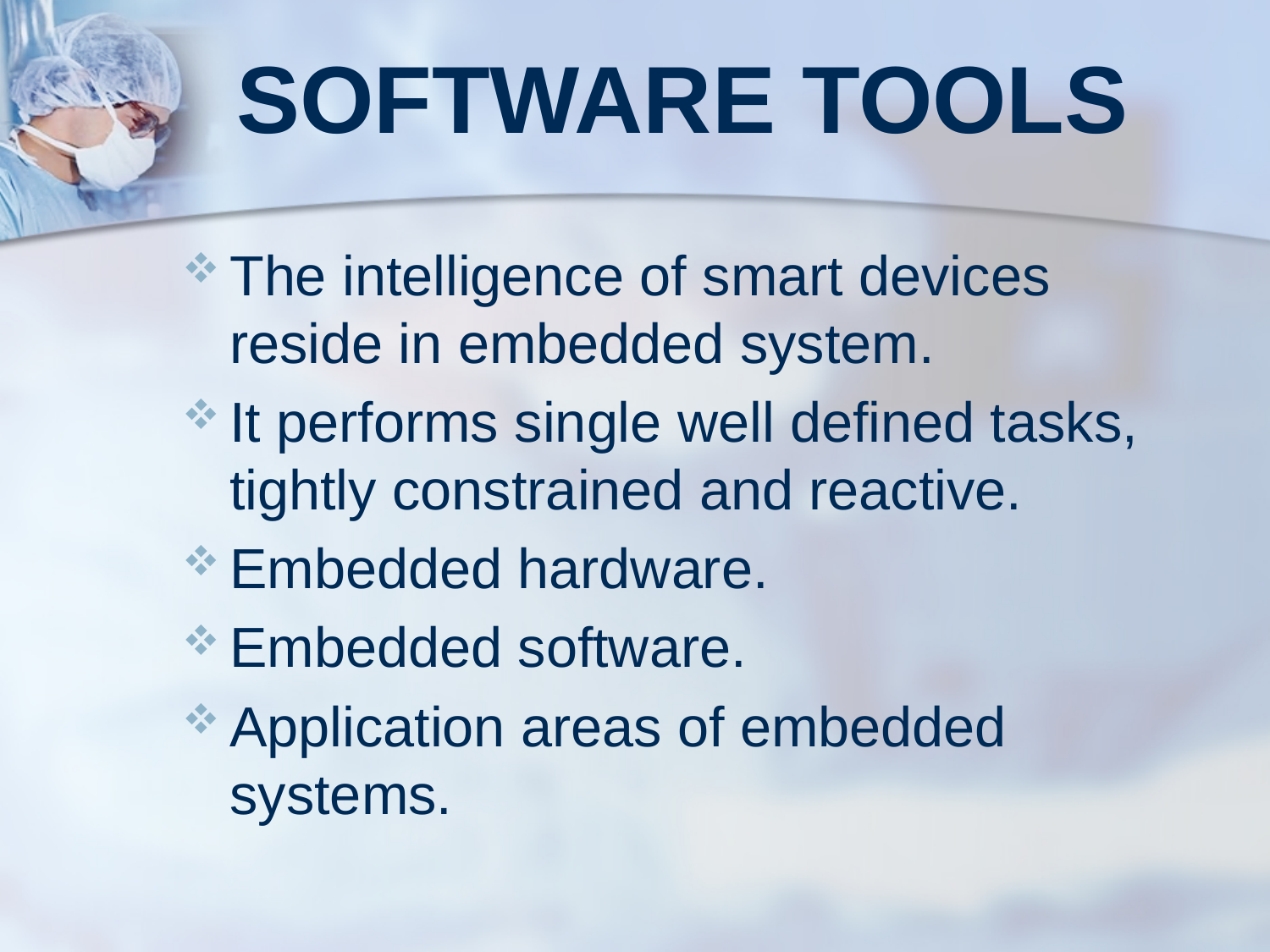

# Software tools
The intelligence of smart devices reside in embedded system.
It performs single well defined tasks, tightly constrained and reactive.
Embedded hardware.
Embedded software.
Application areas of embedded systems.